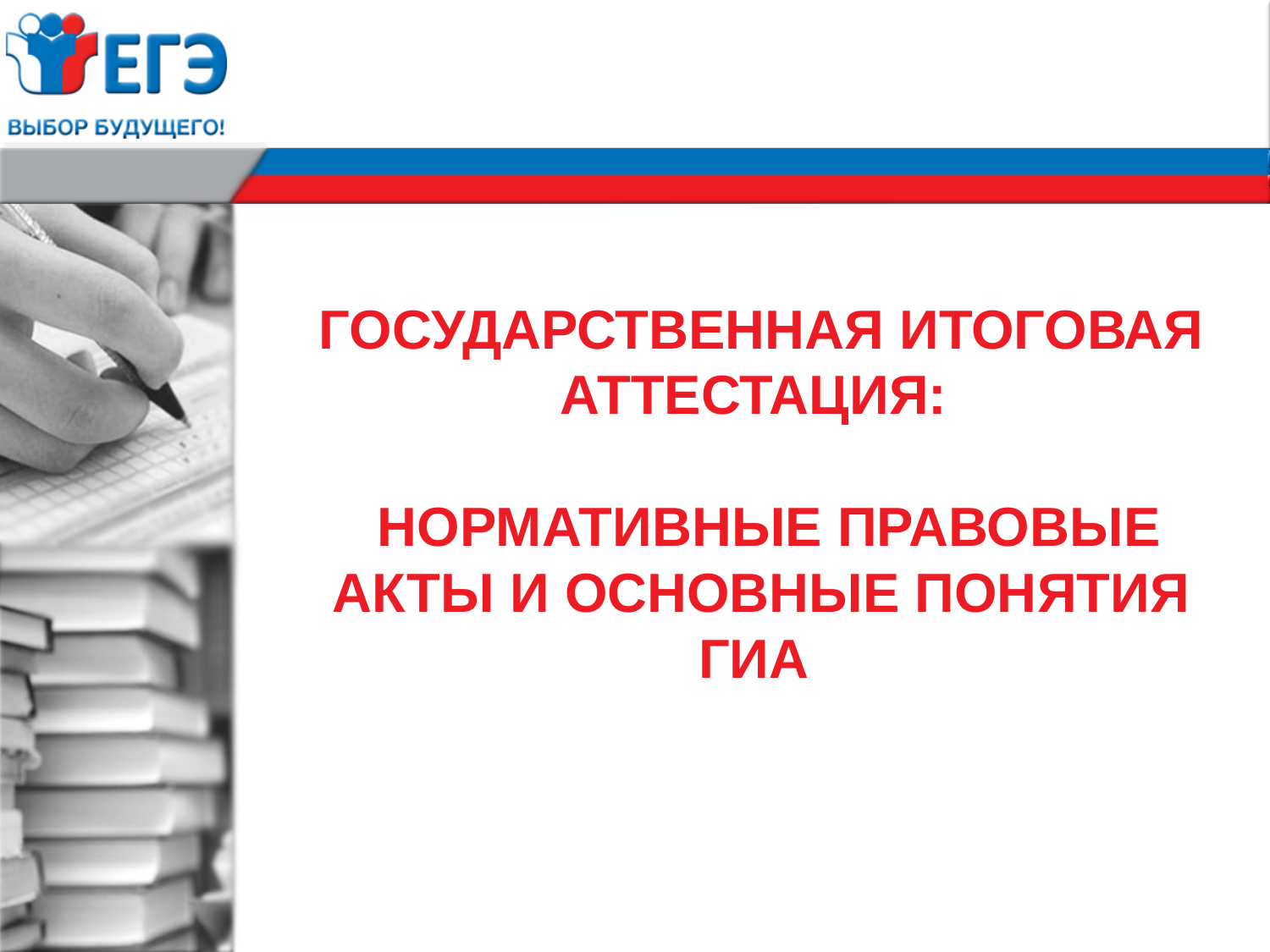

# Государственная итоговая аттестация: нормативные правовые акты и основные понятия ГиА